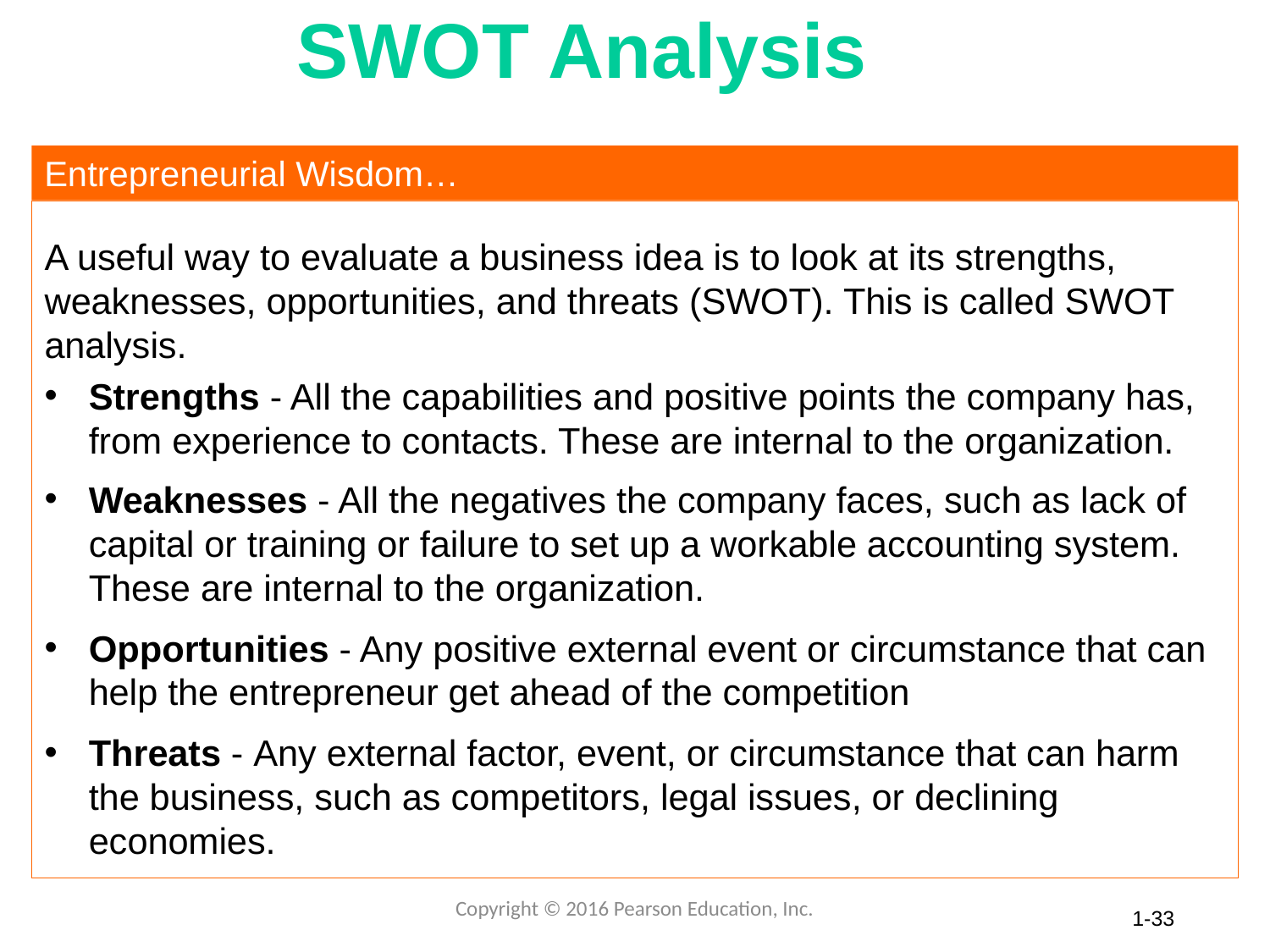

# SWOT Analysis
Entrepreneurial Wisdom…

A useful way to evaluate a business idea is to look at its strengths, weaknesses, opportunities, and threats (SWOT). This is called SWOT analysis.
Strengths - All the capabilities and positive points the company has, from experience to contacts. These are internal to the organization.

Weaknesses - All the negatives the company faces, such as lack of capital or training or failure to set up a workable accounting system. These are internal to the organization.

Opportunities - Any positive external event or circumstance that can help the entrepreneur get ahead of the competition

Threats - Any external factor, event, or circumstance that can harm the business, such as competitors, legal issues, or declining economies.

Copyright © 2016 Pearson Education, Inc.